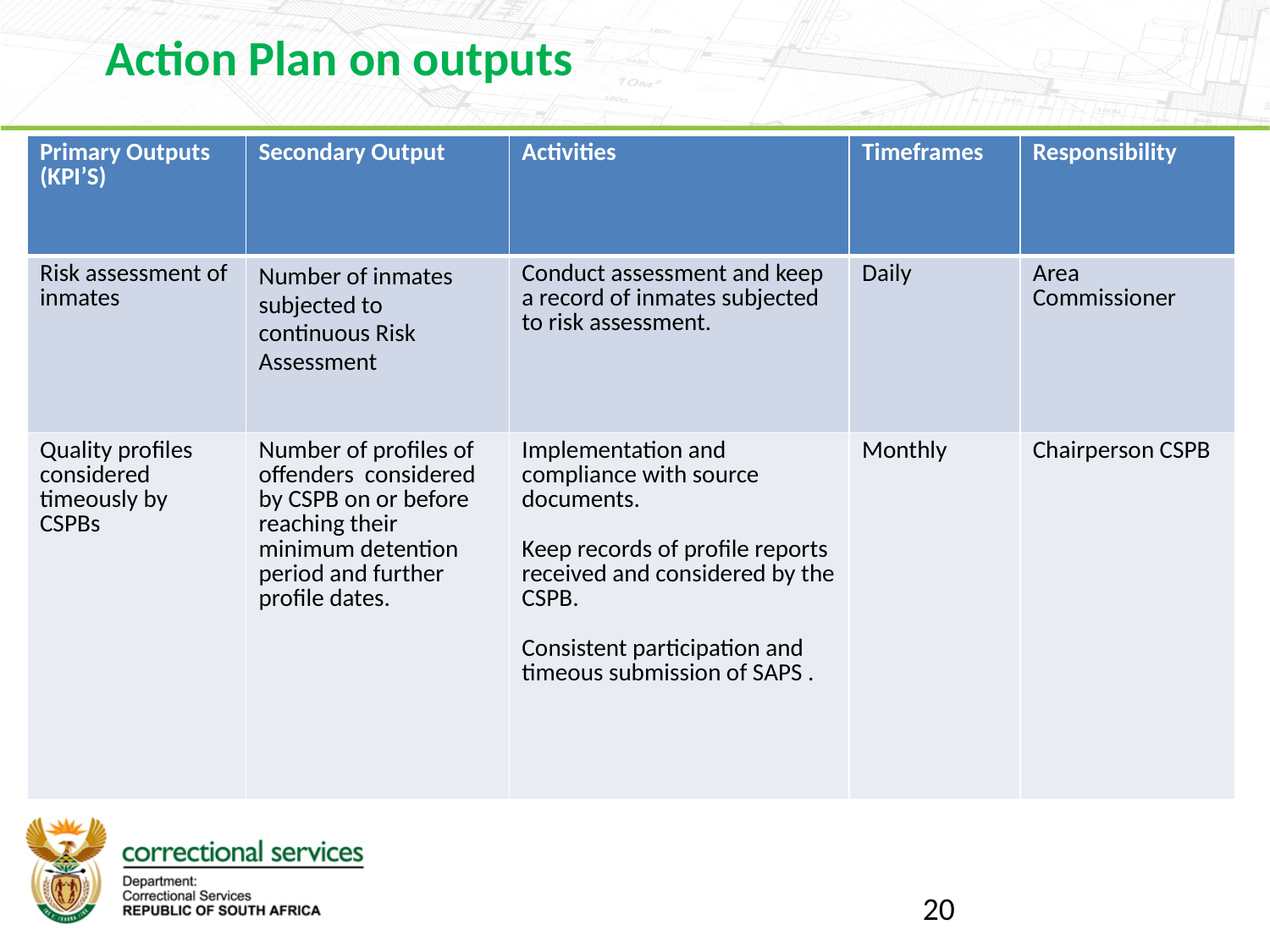

Action Plan on outputs
| Primary Outputs (KPI’S) | Secondary Output | Activities | Timeframes | Responsibility |
| --- | --- | --- | --- | --- |
| Risk assessment of inmates | Number of inmates subjected to continuous Risk Assessment | Conduct assessment and keep a record of inmates subjected to risk assessment. | Daily | Area Commissioner |
| Quality profiles considered timeously by CSPBs | Number of profiles of offenders considered by CSPB on or before reaching their minimum detention period and further profile dates. | Implementation and compliance with source documents. Keep records of profile reports received and considered by the CSPB. Consistent participation and timeous submission of SAPS . | Monthly | Chairperson CSPB |
20